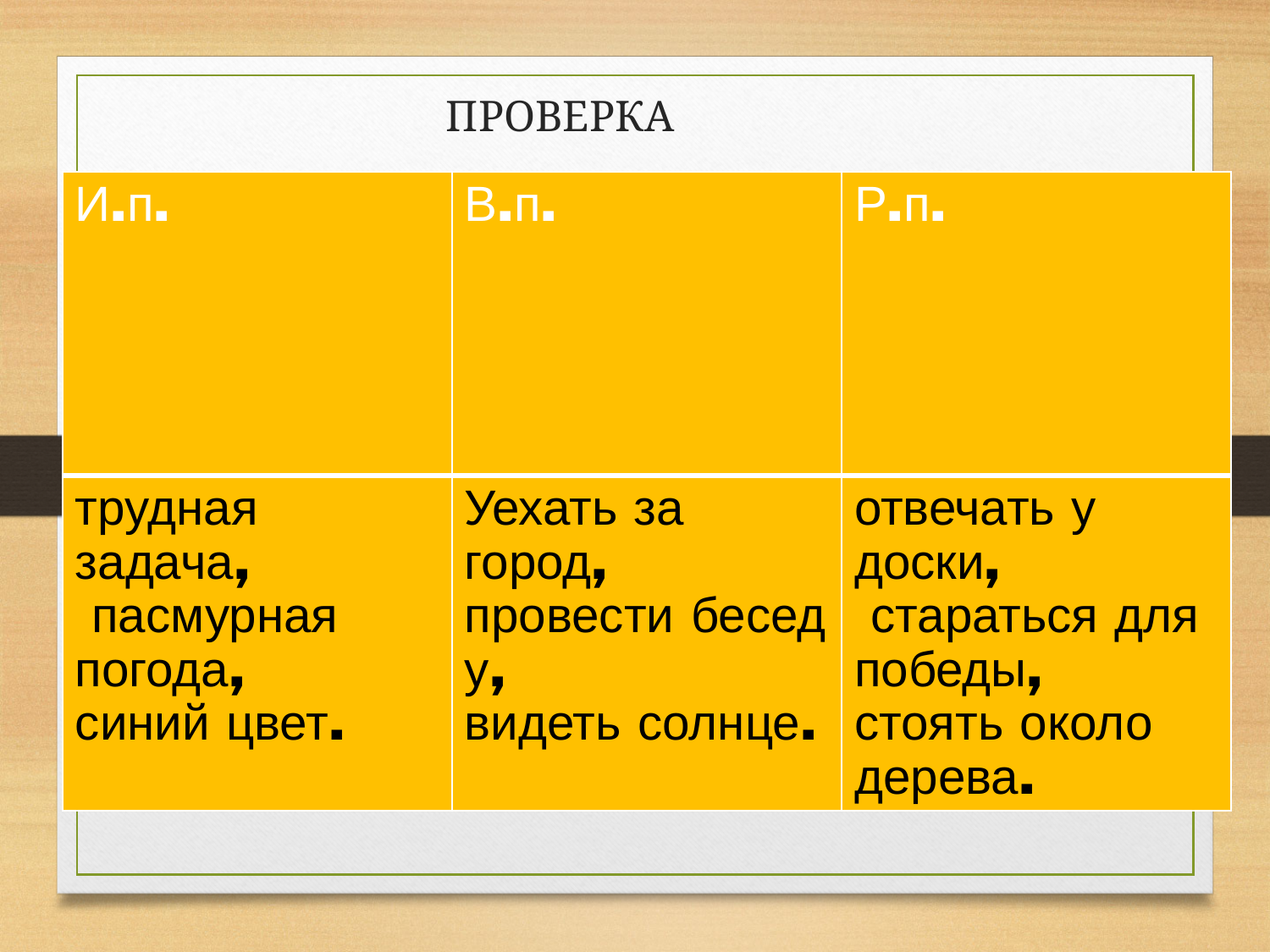

ПРОВЕРКА
| И.п. | В.п. | Р.п. |
| --- | --- | --- |
| трудная задача,  пасмурная погода, синий цвет. | Уехать за город, провести беседу, видеть солнце. | отвечать у доски,  стараться для победы,  стоять около  дерева. |